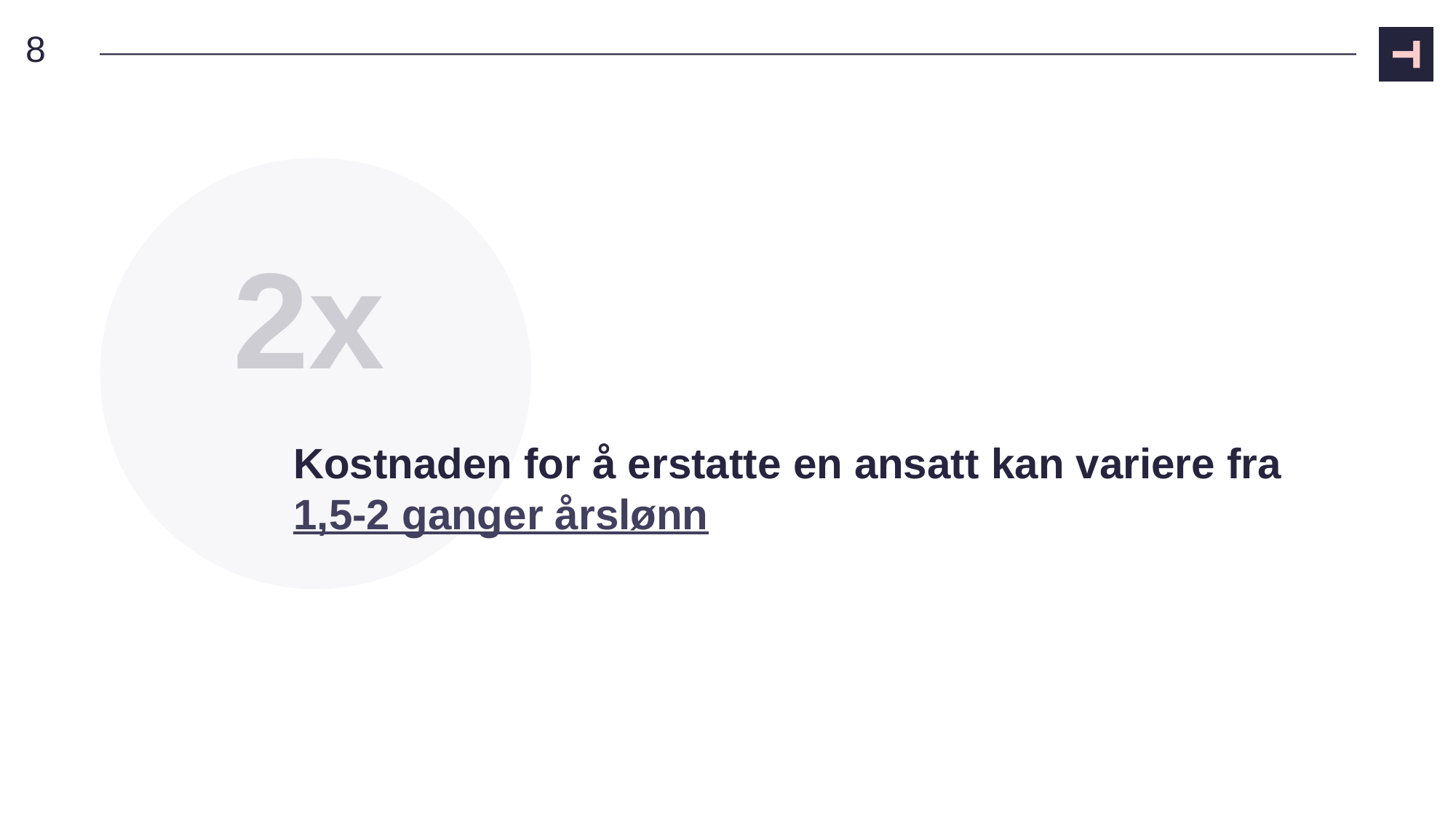

8

2x
# Kostnaden for å erstatte en ansatt kan variere fra 1,5-2 ganger årslønn